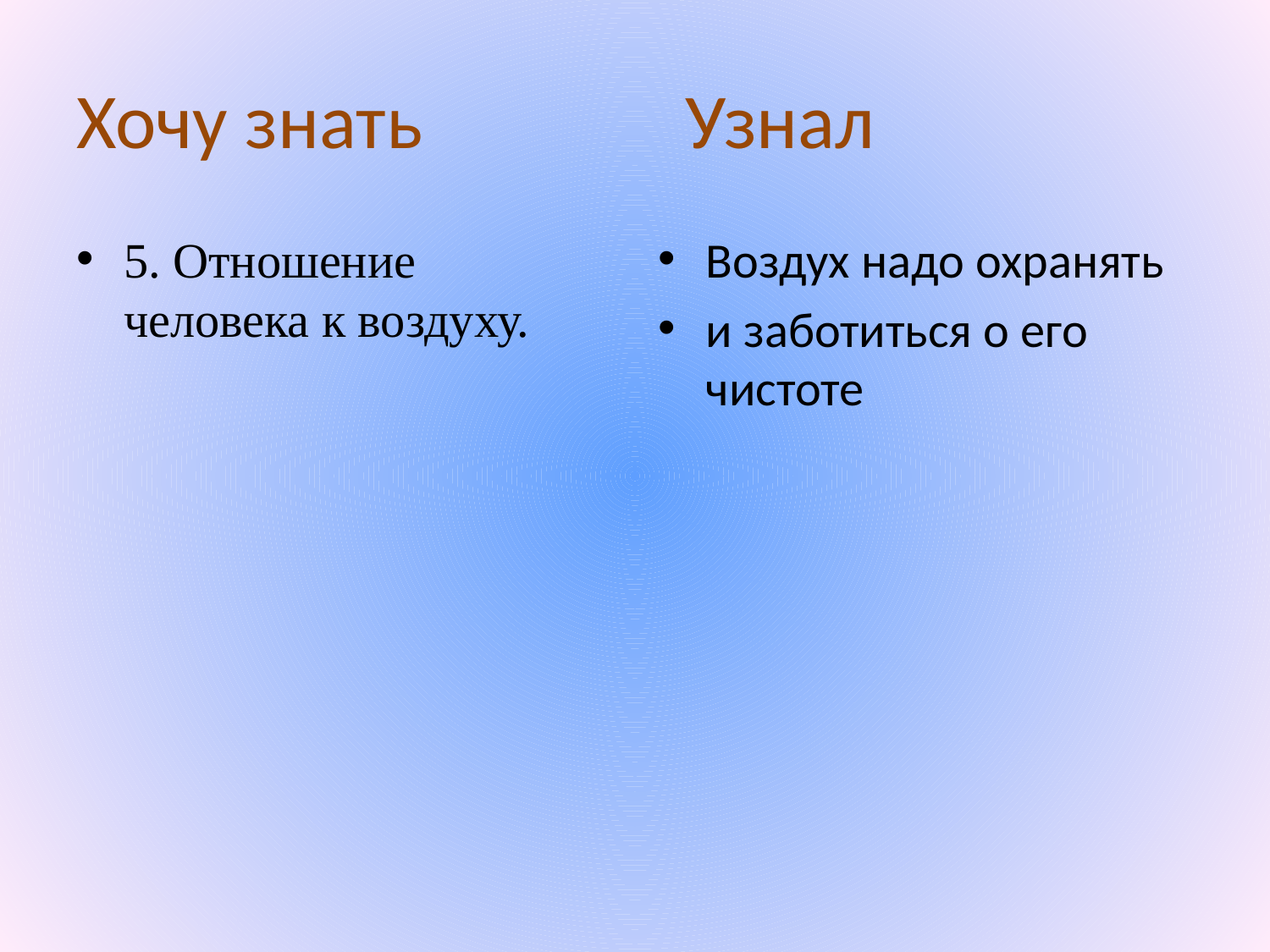

# Хочу знать               Узнал
5. Отношение человека к воздуху.

Воздух надо охранять
и заботиться о его чистоте